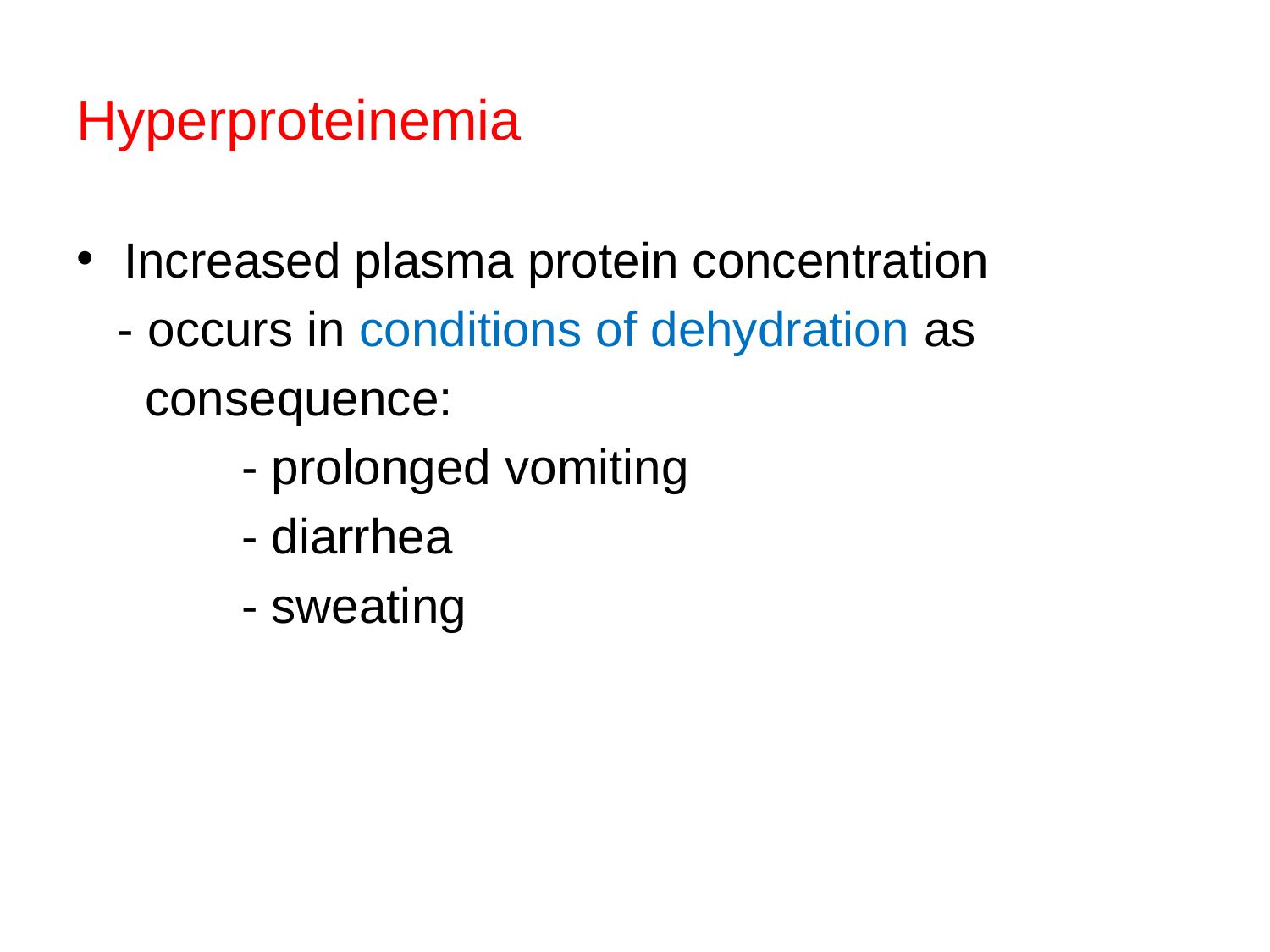

# Hyperproteinemia
Increased plasma protein concentration
   - occurs in conditions of dehydration as
     consequence:
            - prolonged vomiting
            - diarrhea
            - sweating